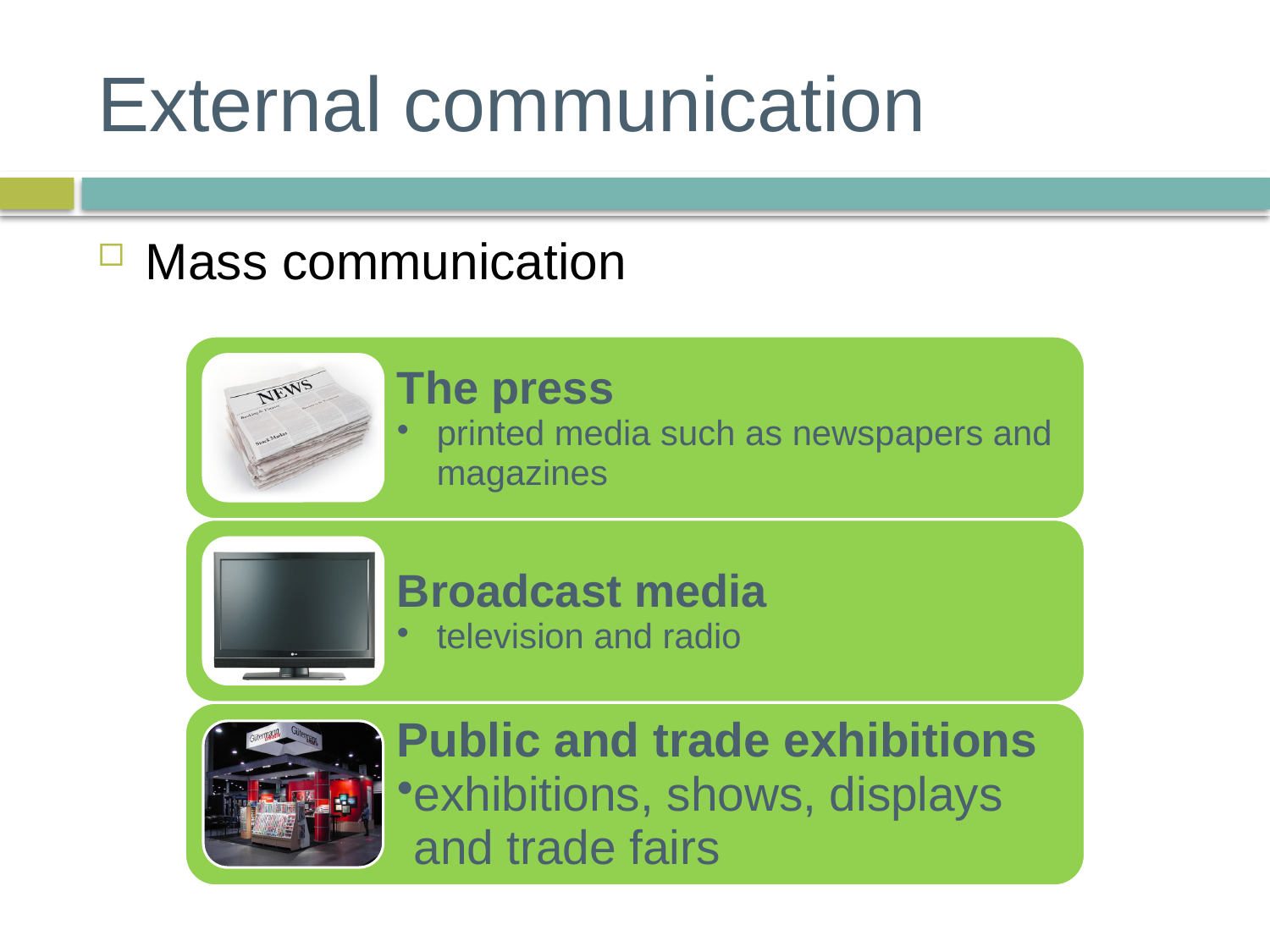

# External communication
Mass communication
The press
printed media such as newspapers and magazines
Broadcast media
television and radio
Public and trade exhibitions
exhibitions, shows, displays and trade fairs